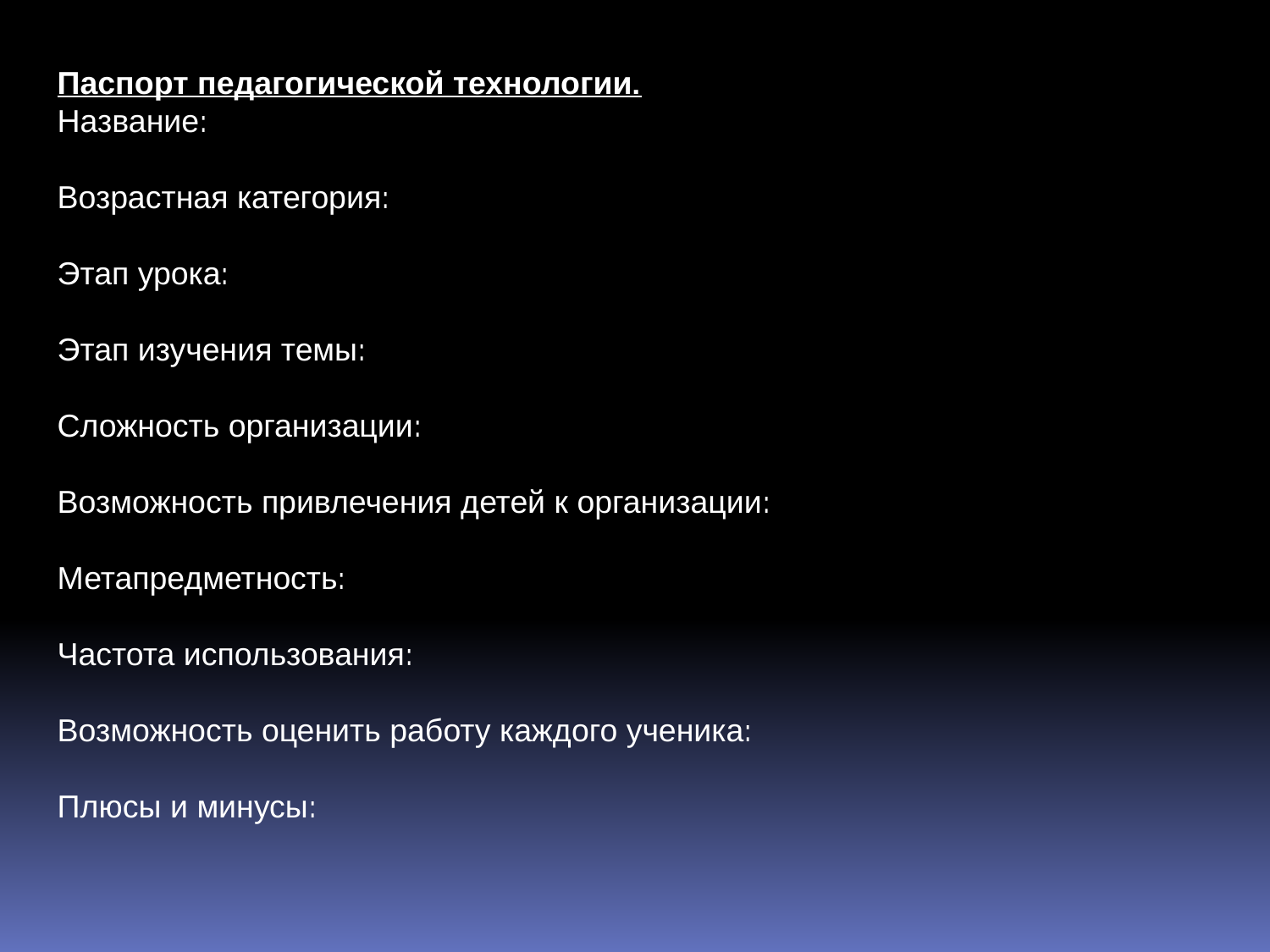

Паспорт педагогической технологии.
Название:

Возрастная категория:

Этап урока:

Этап изучения темы:

Сложность организации:

Возможность привлечения детей к организации:

Метапредметность:

Частота использования:

Возможность оценить работу каждого ученика:

Плюсы и минусы: